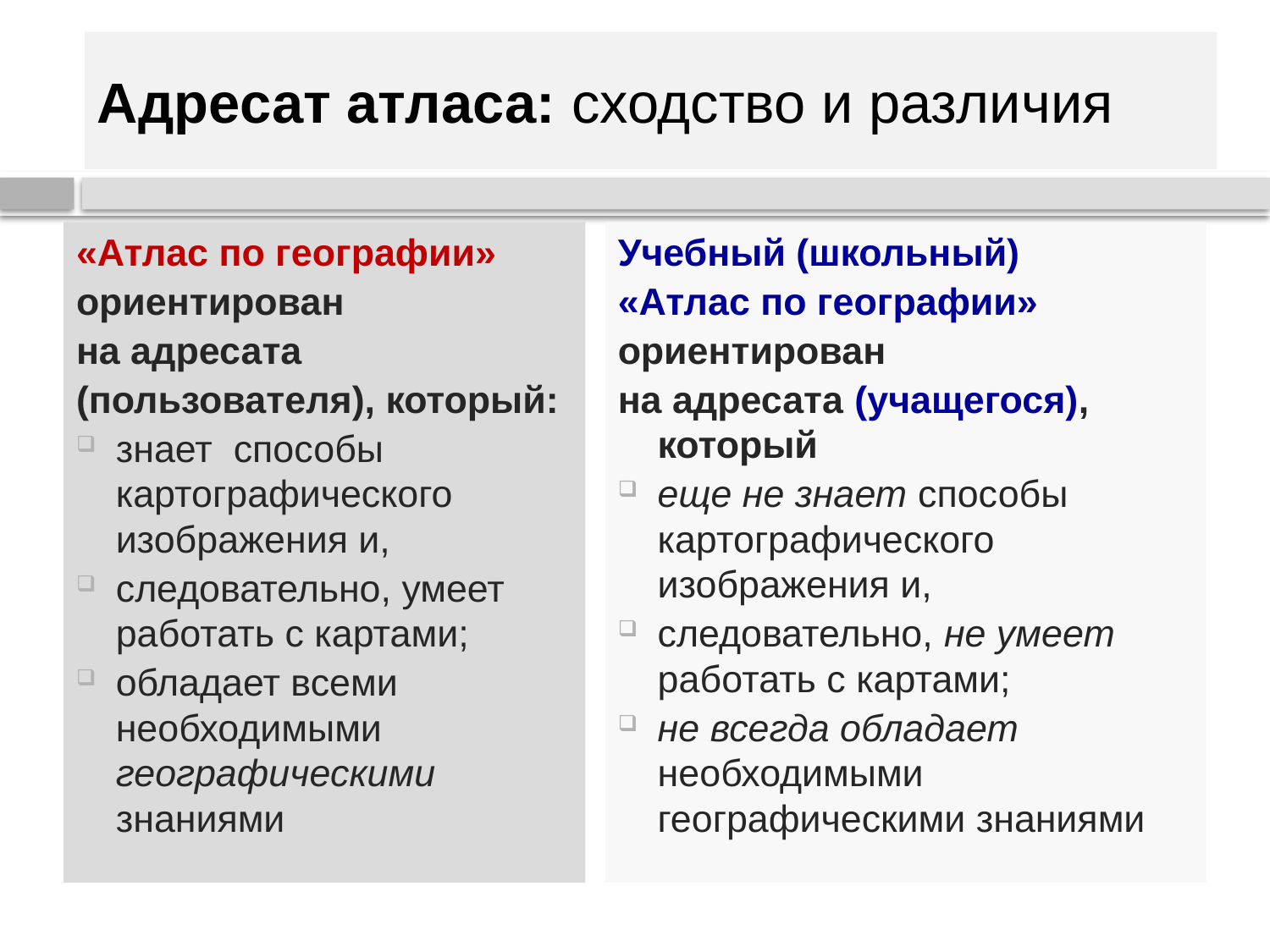

# Адресат атласа: сходство и различия
«Атлас по географии»
ориентирован
на адресата
(пользователя), который:
знает  способы картографического изображения и,
следовательно, умеет работать с картами;
обладает всеми необходимыми географическими знаниями

Учебный (школьный)
«Атлас по географии»
ориентирован
на адресата (учащегося), который
еще не знает способы картографического изображения и,
следовательно, не умеет работать с картами;
не всегда обладает необходимыми географическими знаниями